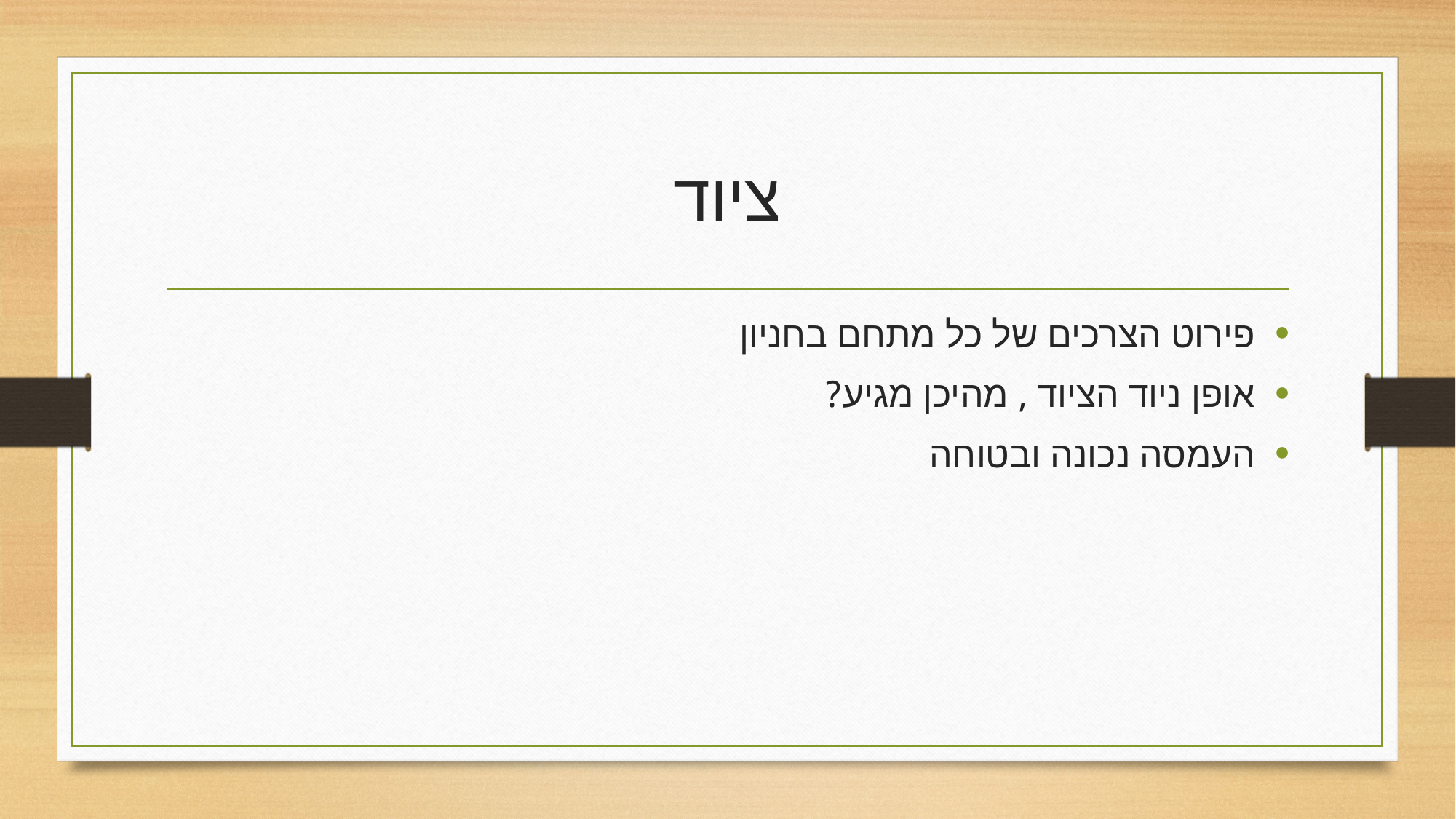

# ציוד
פירוט הצרכים של כל מתחם בחניון
אופן ניוד הציוד , מהיכן מגיע?
העמסה נכונה ובטוחה